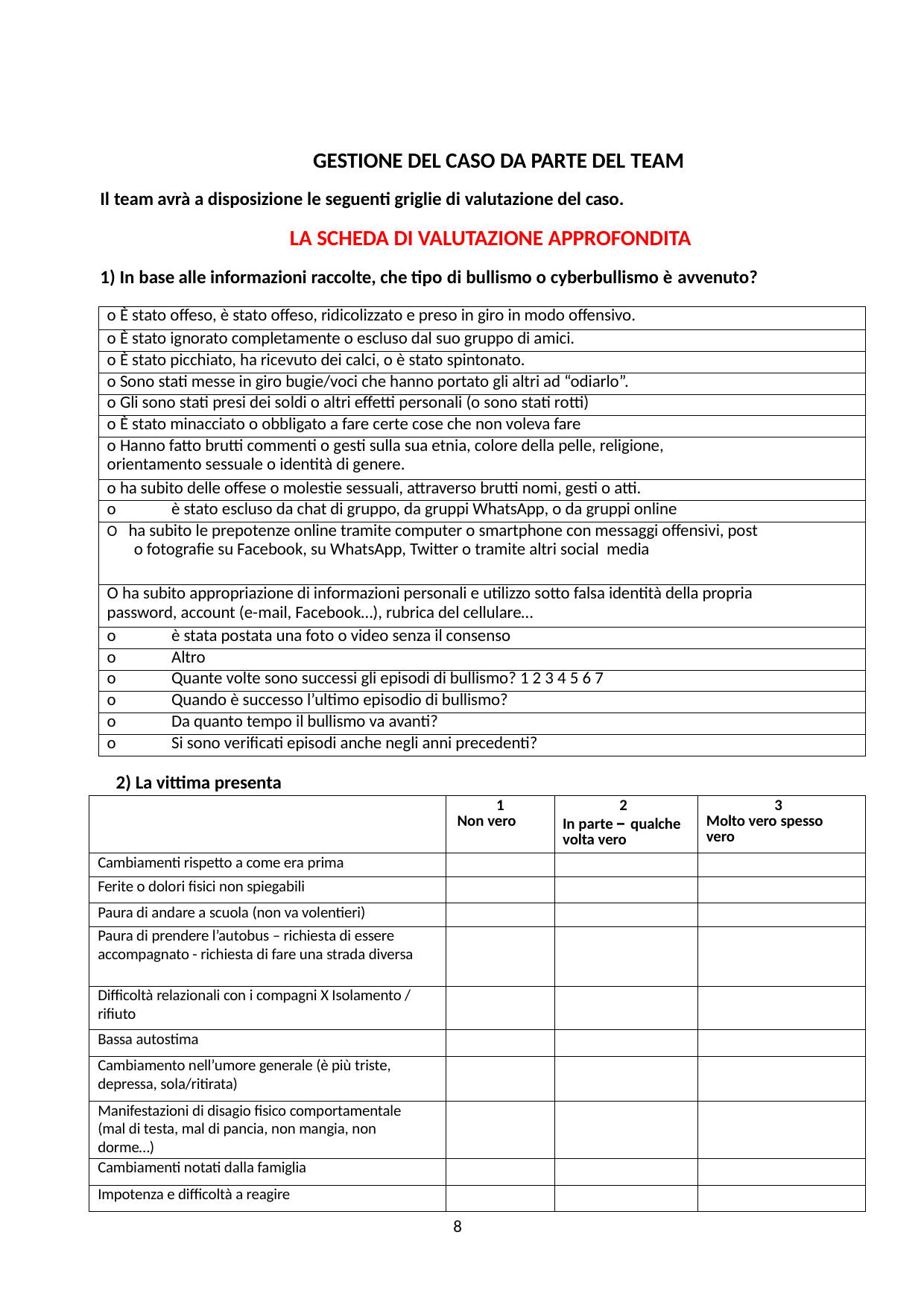

GESTIONE DEL CASO DA PARTE DEL TEAM
Il team avrà a disposizione le seguenti griglie di valutazione del caso.
LA SCHEDA DI VALUTAZIONE APPROFONDITA
1) In base alle informazioni raccolte, che tipo di bullismo o cyberbullismo è avvenuto?
| o È stato offeso, è stato offeso, ridicolizzato e preso in giro in modo offensivo. |
| --- |
| o È stato ignorato completamente o escluso dal suo gruppo di amici. |
| o È stato picchiato, ha ricevuto dei calci, o è stato spintonato. |
| o Sono stati messe in giro bugie/voci che hanno portato gli altri ad “odiarlo”. |
| o Gli sono stati presi dei soldi o altri effetti personali (o sono stati rotti) |
| o È stato minacciato o obbligato a fare certe cose che non voleva fare |
| o Hanno fatto brutti commenti o gesti sulla sua etnia, colore della pelle, religione, orientamento sessuale o identità di genere. |
| o ha subito delle offese o molestie sessuali, attraverso brutti nomi, gesti o atti. |
| o è stato escluso da chat di gruppo, da gruppi WhatsApp, o da gruppi online |
| O ha subito le prepotenze online tramite computer o smartphone con messaggi offensivi, post o fotografie su Facebook, su WhatsApp, Twitter o tramite altri social media |
| O ha subito appropriazione di informazioni personali e utilizzo sotto falsa identità della propria password, account (e-mail, Facebook…), rubrica del cellulare… |
| o è stata postata una foto o video senza il consenso |
| o Altro |
| o Quante volte sono successi gli episodi di bullismo? 1 2 3 4 5 6 7 |
| o Quando è successo l’ultimo episodio di bullismo? |
| o Da quanto tempo il bullismo va avanti? |
| o Si sono verificati episodi anche negli anni precedenti? |
2) La vittima presenta
|  | 1 Non vero | 2 In parte – qualche volta vero | 3 Molto vero spesso vero |
| --- | --- | --- | --- |
| Cambiamenti rispetto a come era prima |  |  |  |
| Ferite o dolori fisici non spiegabili |  |  |  |
| Paura di andare a scuola (non va volentieri) |  |  |  |
| Paura di prendere l’autobus – richiesta di essere accompagnato - richiesta di fare una strada diversa |  |  |  |
| Difficoltà relazionali con i compagni X Isolamento / rifiuto |  |  |  |
| Bassa autostima |  |  |  |
| Cambiamento nell’umore generale (è più triste, depressa, sola/ritirata) |  |  |  |
| Manifestazioni di disagio fisico comportamentale (mal di testa, mal di pancia, non mangia, non dorme…) |  |  |  |
| Cambiamenti notati dalla famiglia |  |  |  |
| Impotenza e difficoltà a reagire |  |  |  |
8